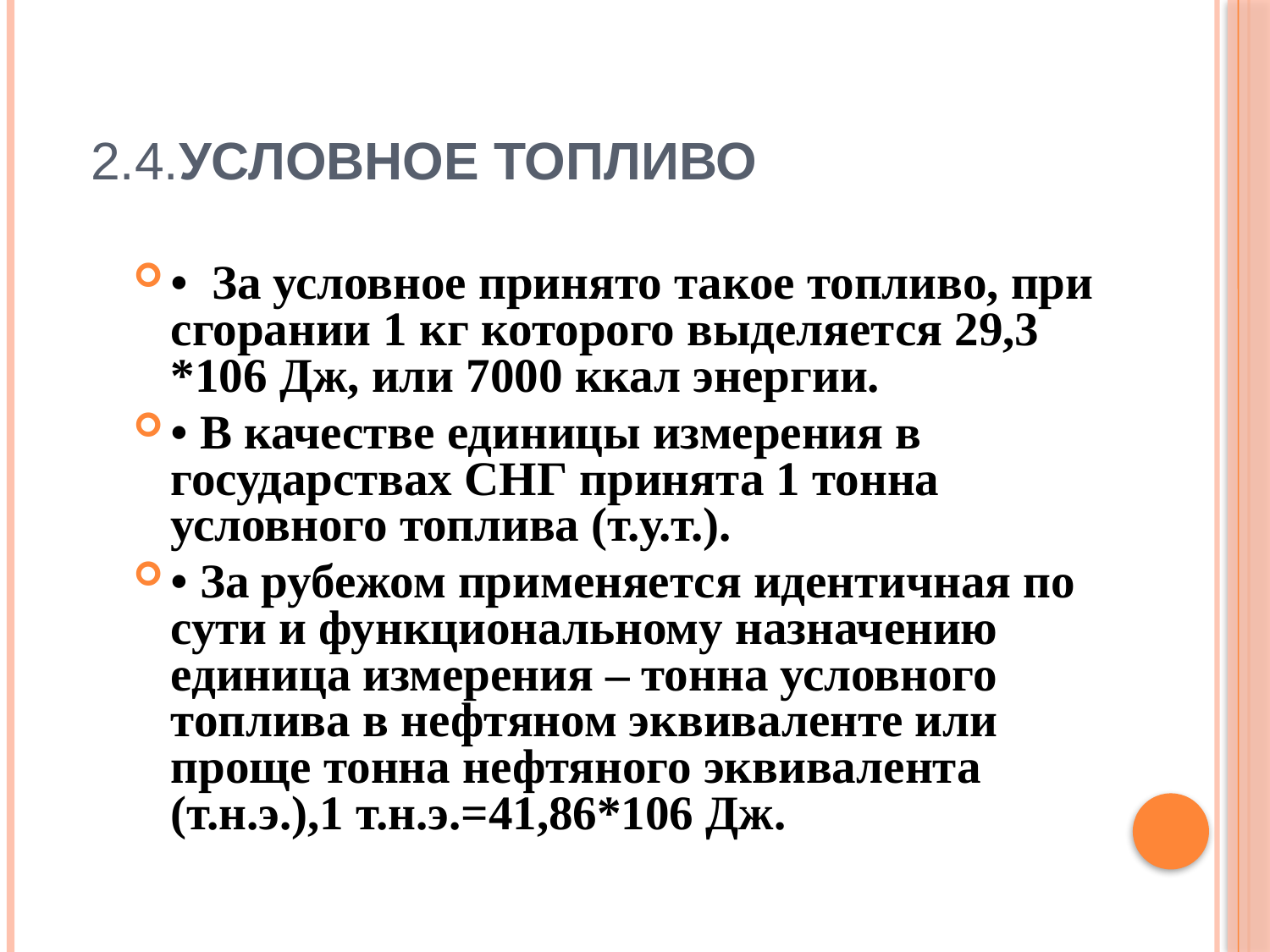

# 2.4.Условное топливо
•  За условное принято такое топливо, при сгорании 1 кг которого выделяется 29,3 *106 Дж, или 7000 ккал энергии.
• В качестве единицы измерения в государствах СНГ принята 1 тонна условного топлива (т.у.т.).
• За рубежом применяется идентичная по сути и функциональному назначению единица измерения – тонна условного топлива в нефтяном эквиваленте или проще тонна нефтяного эквивалента (т.н.э.),1 т.н.э.=41,86*106 Дж.